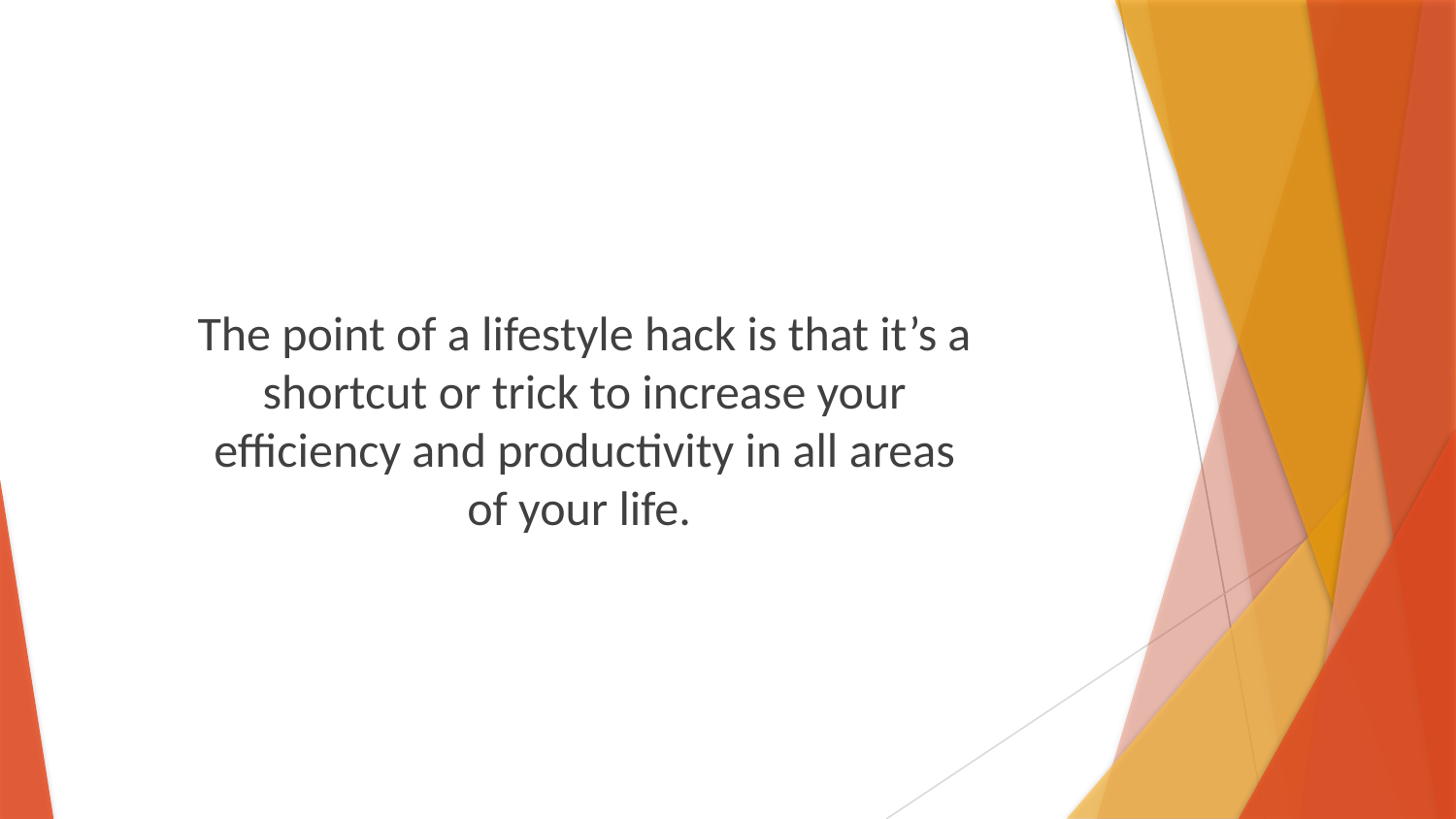

The point of a lifestyle hack is that it’s a shortcut or trick to increase your efficiency and productivity in all areas of your life.